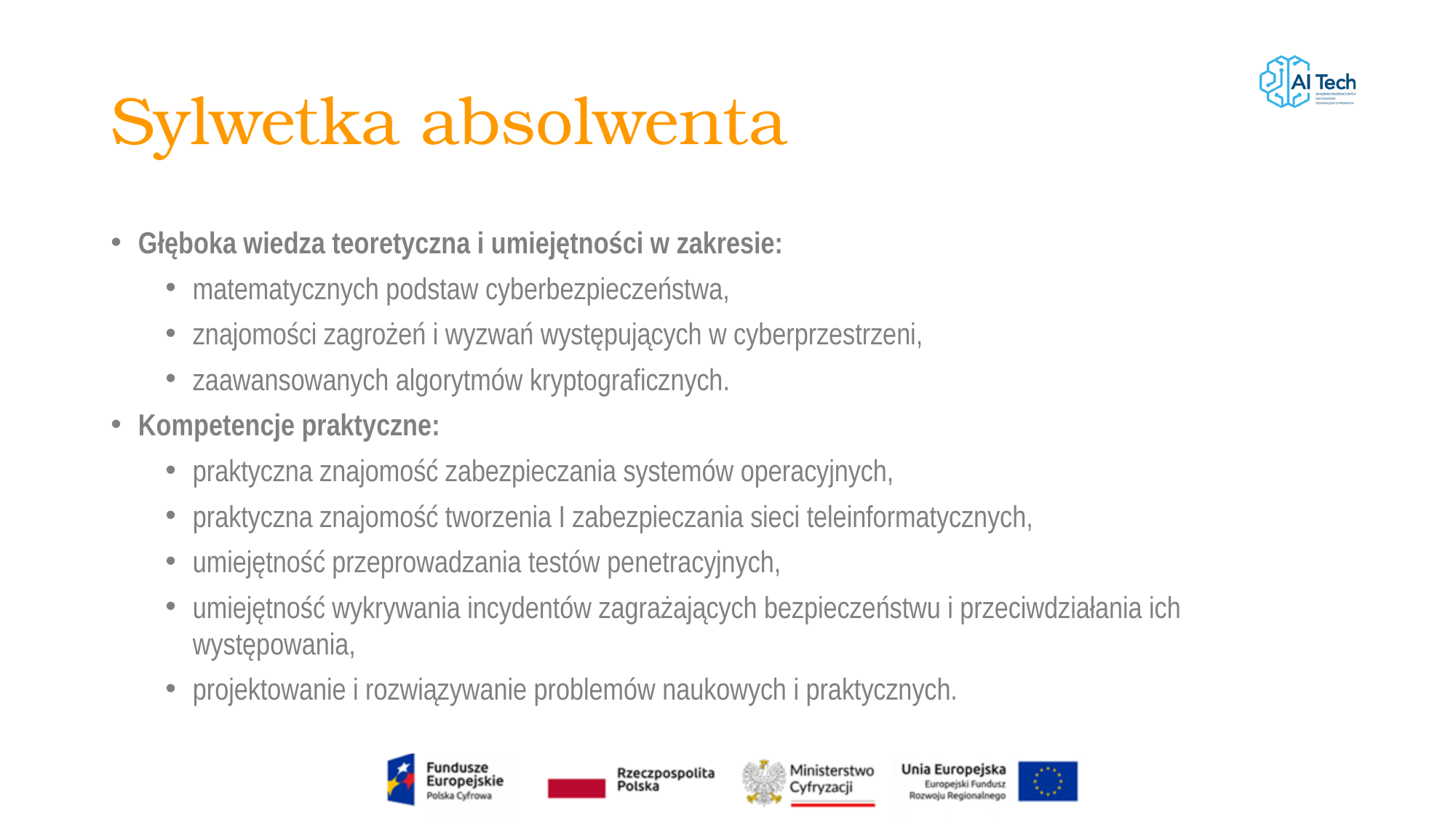

# Sylwetka absolwenta
Głęboka wiedza teoretyczna i umiejętności w zakresie:
matematycznych podstaw cyberbezpieczeństwa,
znajomości zagrożeń i wyzwań występujących w cyberprzestrzeni,
zaawansowanych algorytmów kryptograficznych.
Kompetencje praktyczne:
praktyczna znajomość zabezpieczania systemów operacyjnych,
praktyczna znajomość tworzenia I zabezpieczania sieci teleinformatycznych,
umiejętność przeprowadzania testów penetracyjnych,
umiejętność wykrywania incydentów zagrażających bezpieczeństwu i przeciwdziałania ich występowania,
projektowanie i rozwiązywanie problemów naukowych i praktycznych.